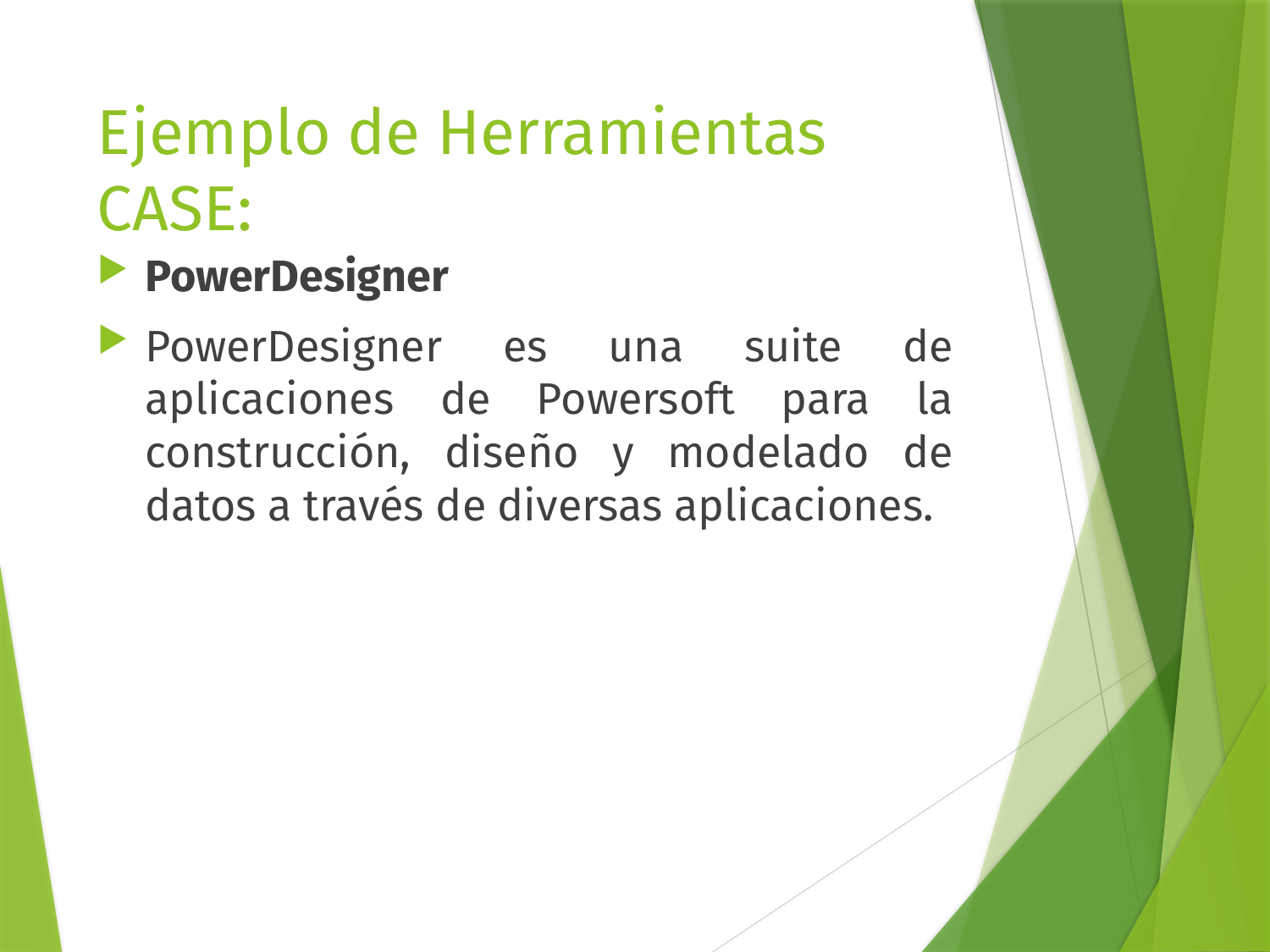

# Ejemplo de Herramientas CASE:
PowerDesigner
PowerDesigner es una suite de aplicaciones de Powersoft para la construcción, diseño y modelado de datos a través de diversas aplicaciones.